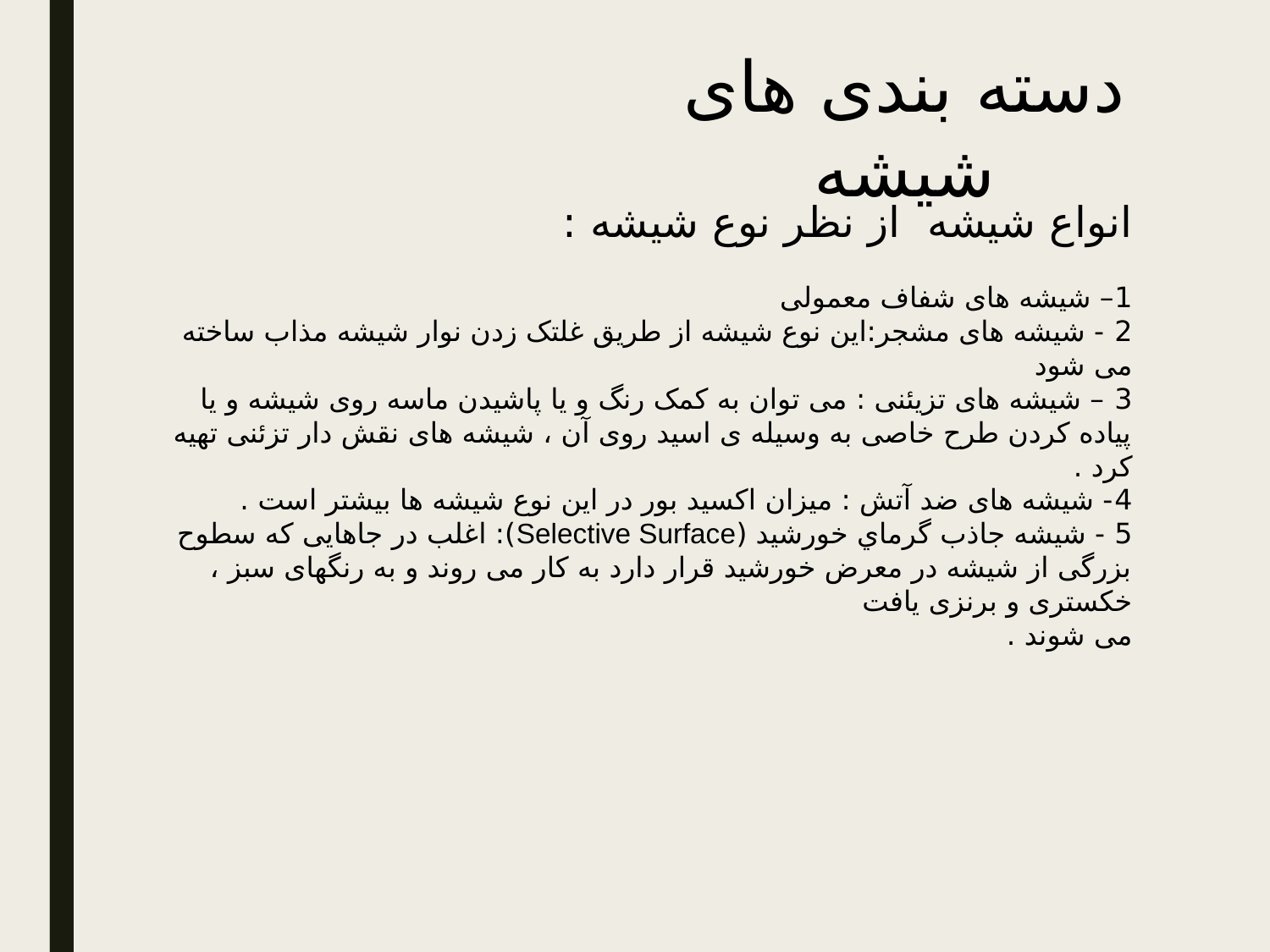

دسته بندی های  شیشه
انواع شیشه  از نظر نوع شیشه :

1– شیشه های شفاف معمولی
2 - شیشه های مشجر:این نوع شیشه از طریق غلتک زدن نوار شیشه مذاب ساخته می شود
3 – شیشه های تزیئنی : می توان به کمک رنگ و یا پاشیدن ماسه روی شیشه و یا پیاده کردن طرح خاصی به وسیله ی اسید روی آن ، شیشه های نقش دار تزئنی تهیه کرد .
4- شیشه های ضد آتش : میزان اکسید بور در این نوع شیشه ها بیشتر است .
5 - شيشه جاذب گرماي خورشيد (Selective Surface): اغلب در جاهایی که سطوح بزرگی از شیشه در معرض خورشید قرار دارد به کار می روند و به رنگهای سبز ، خکستری و برنزی یافت
می شوند .